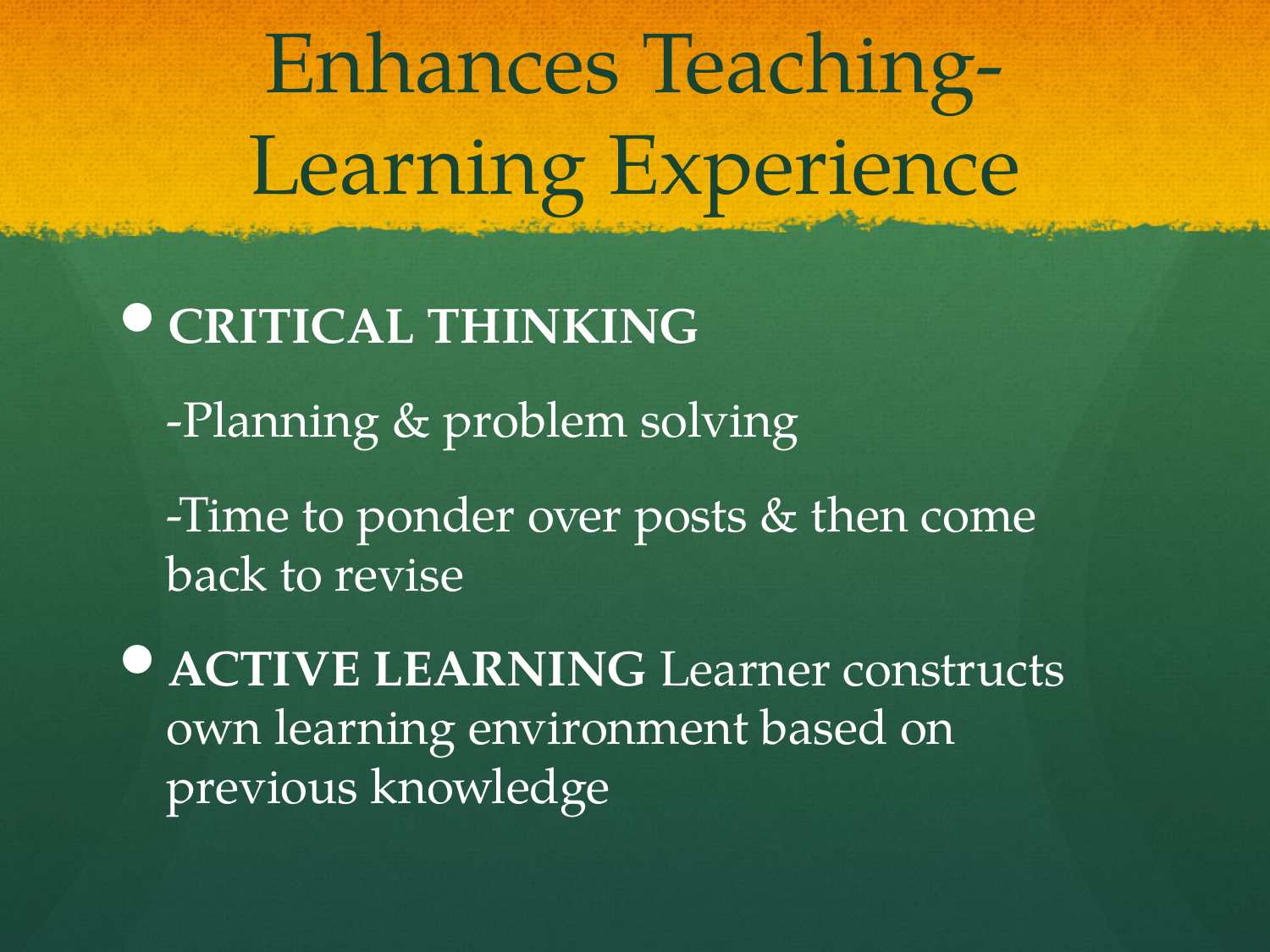

# Enhances Teaching-Learning Experience
CRITICAL THINKING
	-Planning & problem solving
	-Time to ponder over posts & then come back to revise
ACTIVE LEARNING Learner constructs own learning environment based on previous knowledge